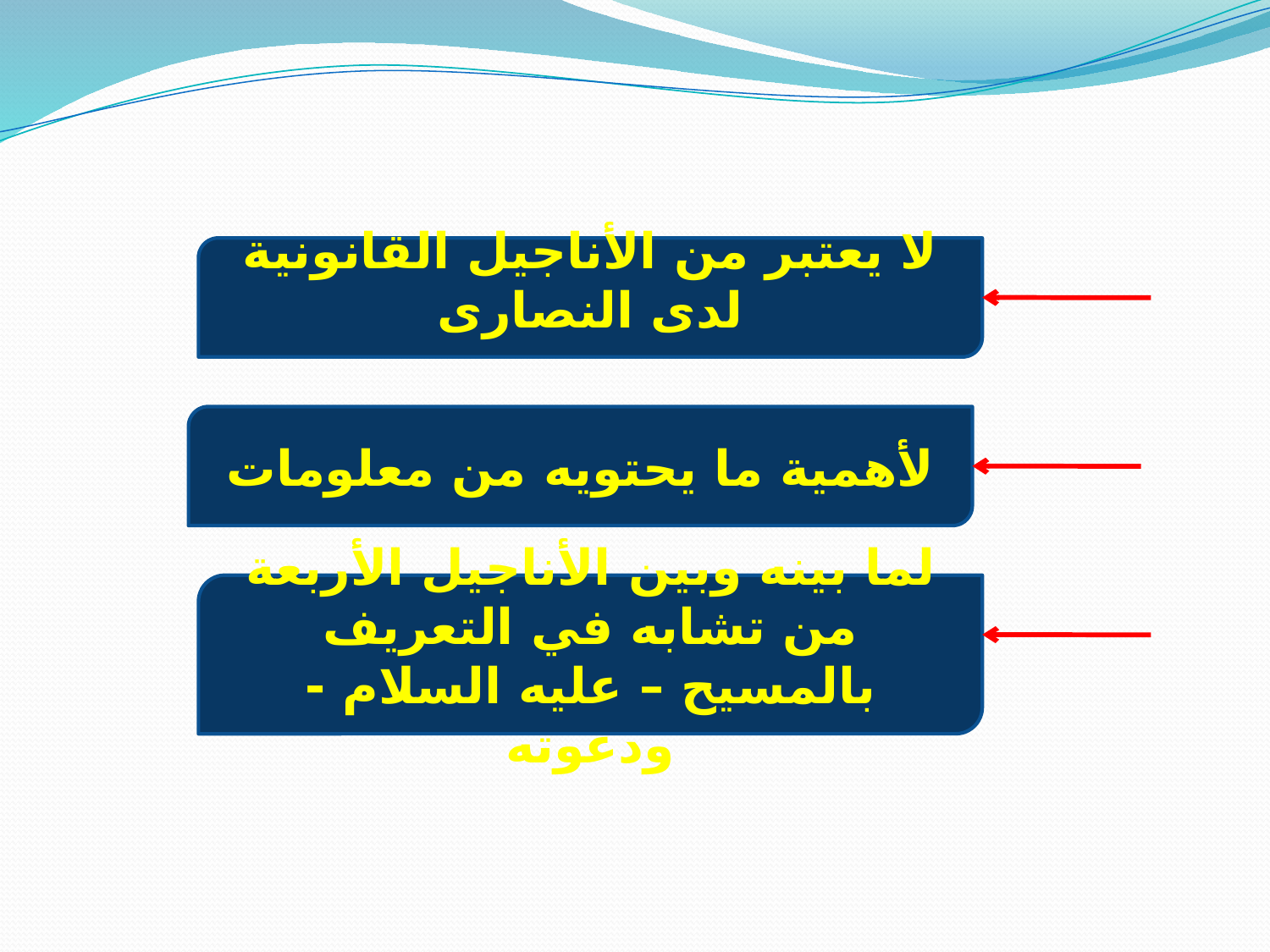

لا يعتبر من الأناجيل القانونية لدى النصارى

لأهمية ما يحتويه من معلومات
لما بينه وبين الأناجيل الأربعة من تشابه في التعريف بالمسيح – عليه السلام - ودعوته